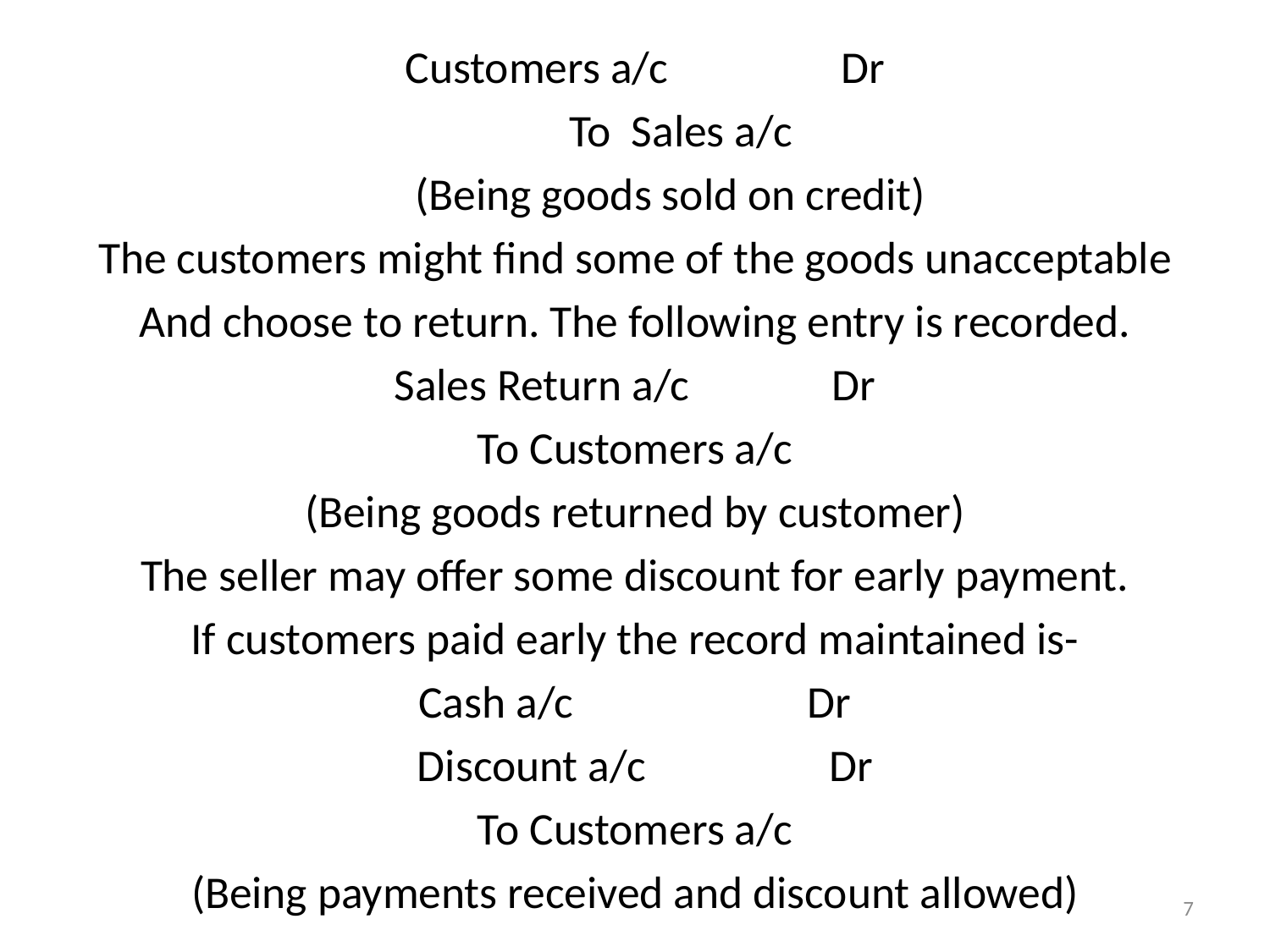

Customers a/c                 Dr
         To  Sales a/c
       (Being goods sold on credit)
The customers might find some of the goods unacceptable
And choose to return. The following entry is recorded.
Sales Return a/c              Dr
To Customers a/c
(Being goods returned by customer)
The seller may offer some discount for early payment.
If customers paid early the record maintained is-
Cash a/c                       Dr
  Discount a/c                  Dr
To Customers a/c
(Being payments received and discount allowed)

7